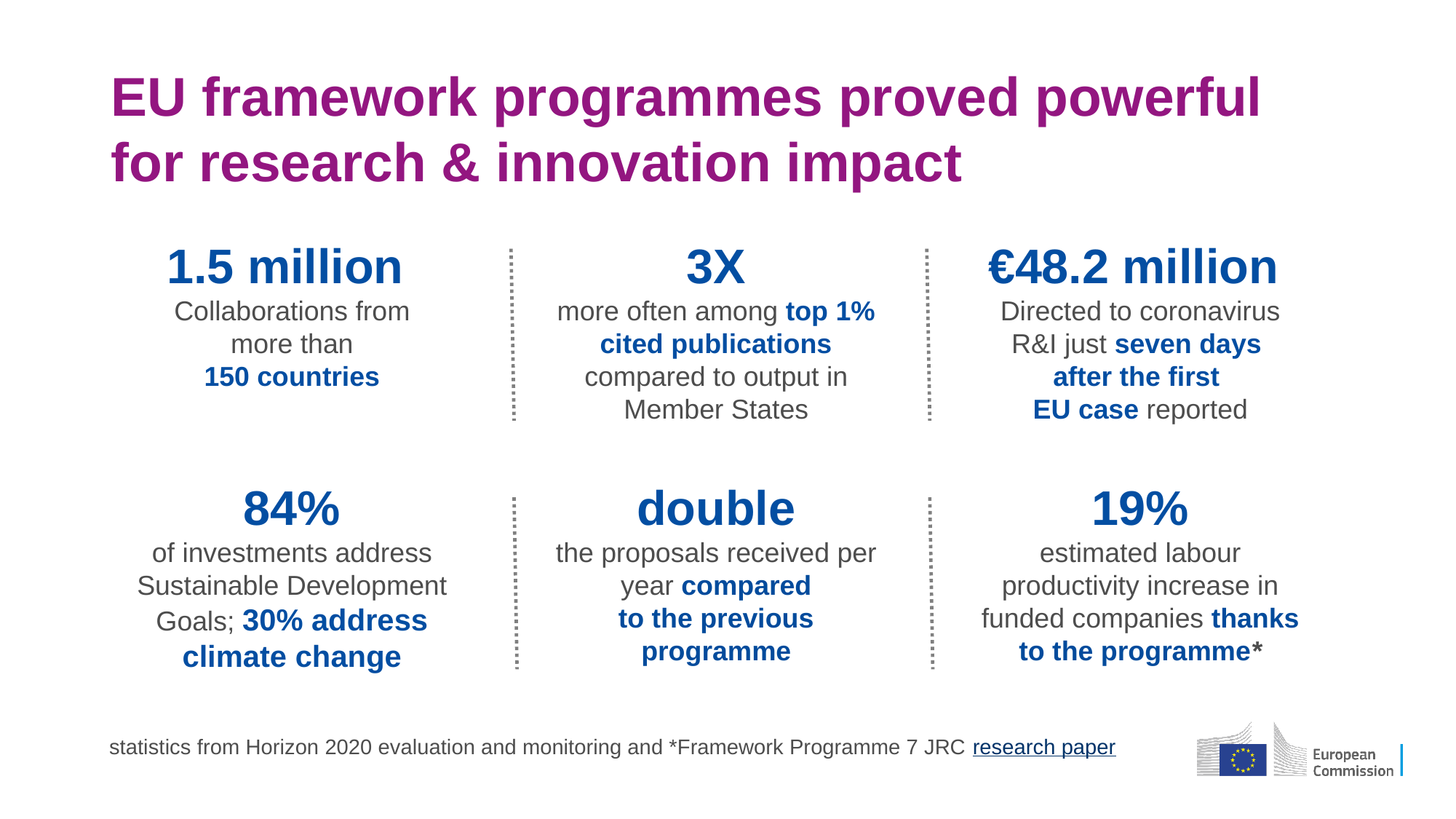

EU framework programmes proved powerful
for research & innovation impact
1.5 million
Collaborations from
 more than
150 countries
3X
more often among top 1% cited publications compared to output in Member States
€48.2 million
Directed to coronavirus R&I just seven days
after the first
EU case reported
84%
of investments address Sustainable Development Goals; 30% address climate change
double
the proposals received per year compared
to the previous programme
19%
estimated labour productivity increase in funded companies thanks to the programme*
statistics from Horizon 2020 evaluation and monitoring and *Framework Programme 7 JRC research paper